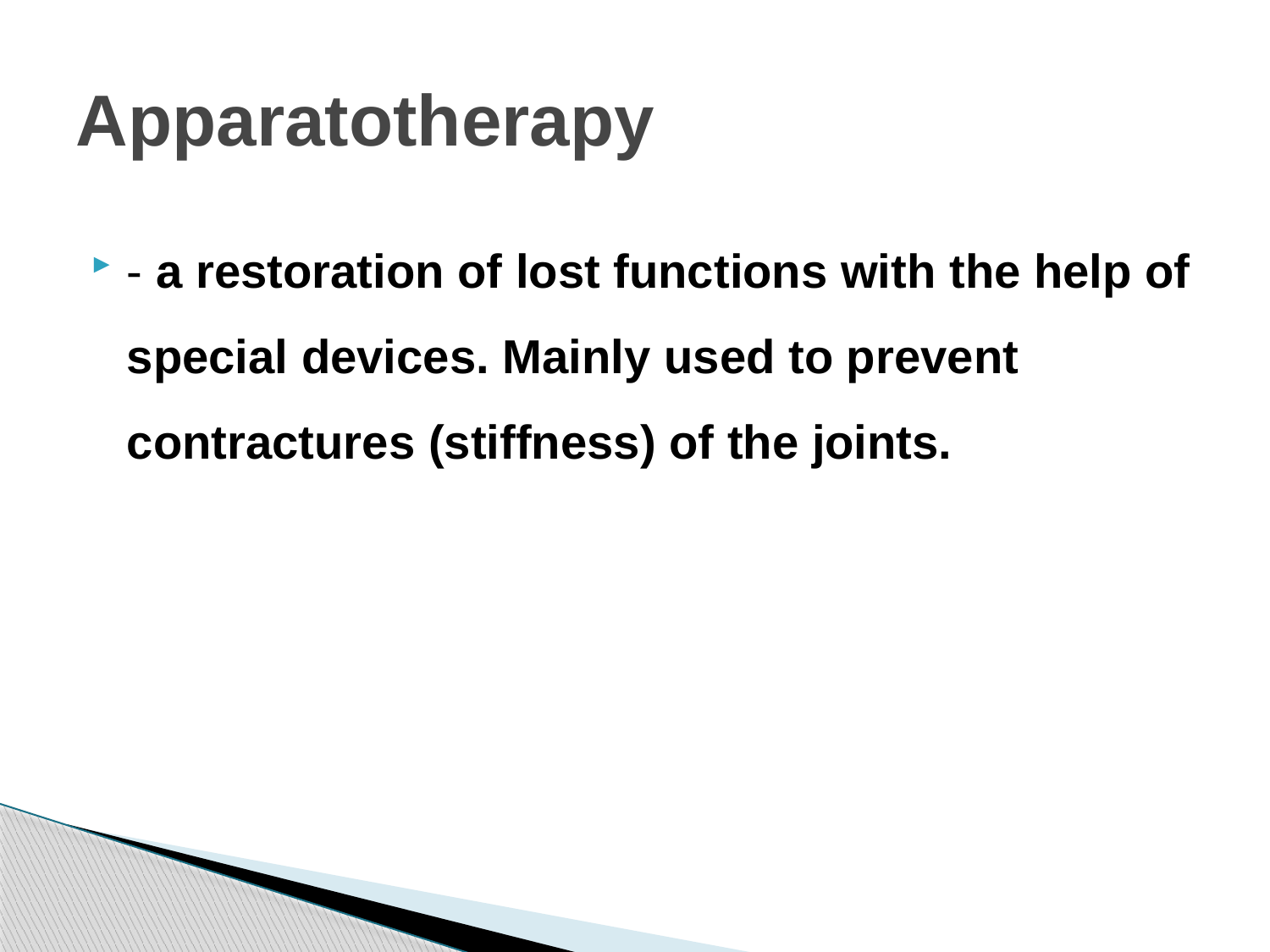

# Apparatotherapy
- a restoration of lost functions with the help of special devices. Mainly used to prevent contractures (stiffness) of the joints.